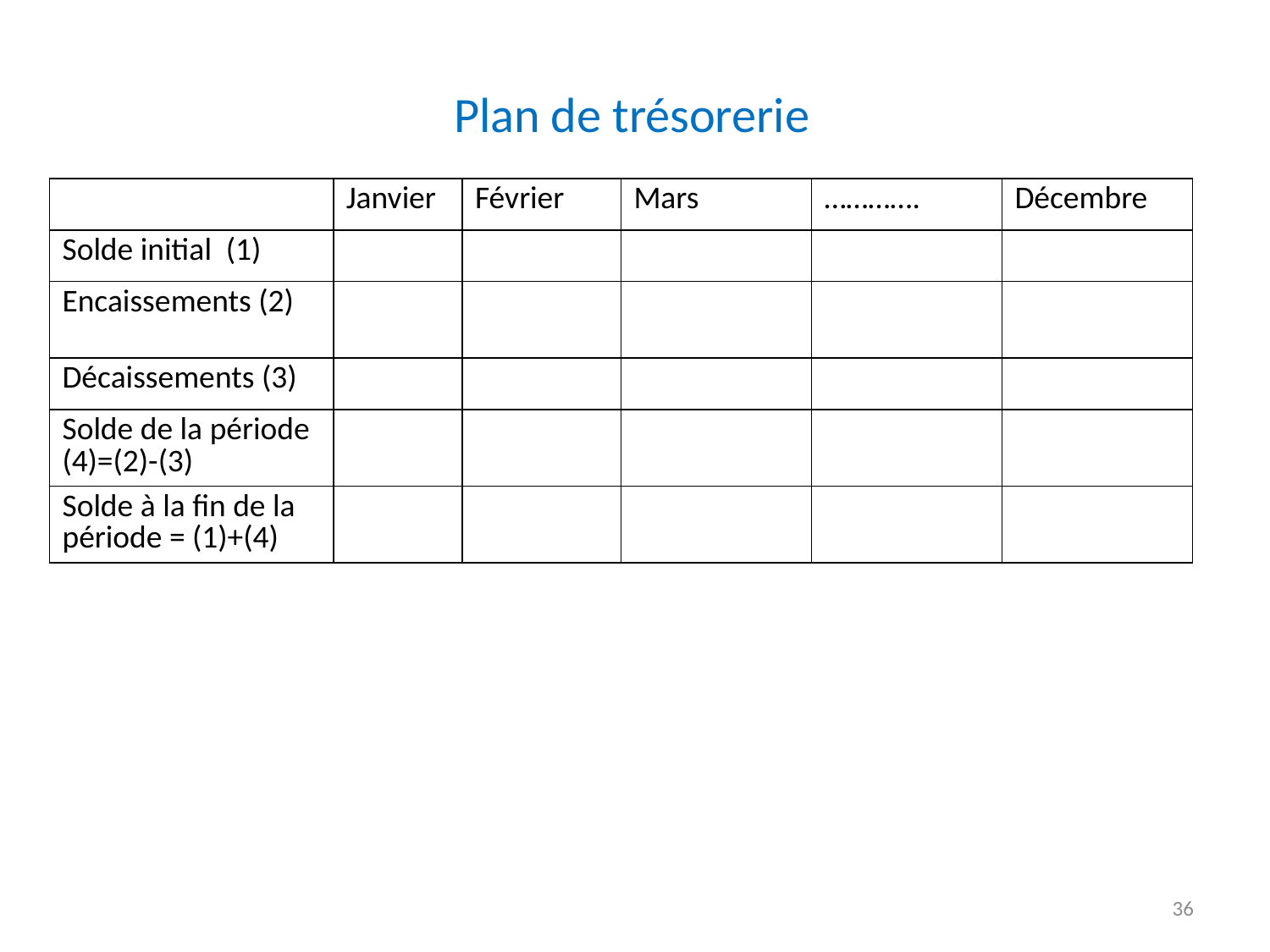

| Plan de trésorerie |
| --- |
|  | Janvier | Février | Mars | …………. | Décembre |
| --- | --- | --- | --- | --- | --- |
| Solde initial (1) |  |  |  |  |  |
| Encaissements (2) |  |  |  |  |  |
| Décaissements (3) |  |  |  |  |  |
| Solde de la période (4)=(2)-(3) |  |  |  |  |  |
| Solde à la fin de la période = (1)+(4) |  |  |  |  |  |
36